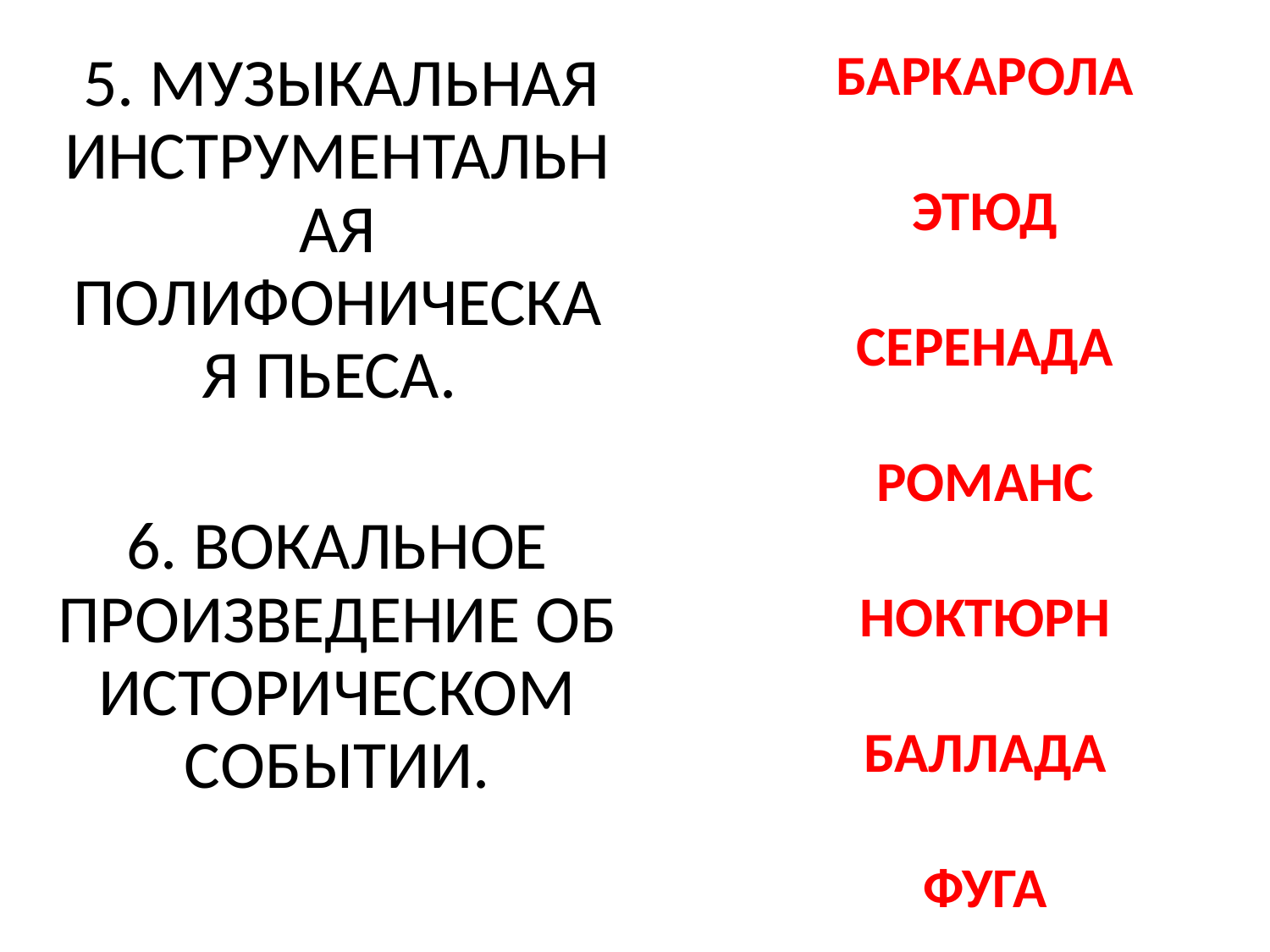

БАРКАРОЛА

ЭТЮД

СЕРЕНАДА

РОМАНС

НОКТЮРН

БАЛЛАДА

ФУГА
 5. музыкальная инструментальная полифоническая пьеса.

6. вокальное произведение об историческом событии.